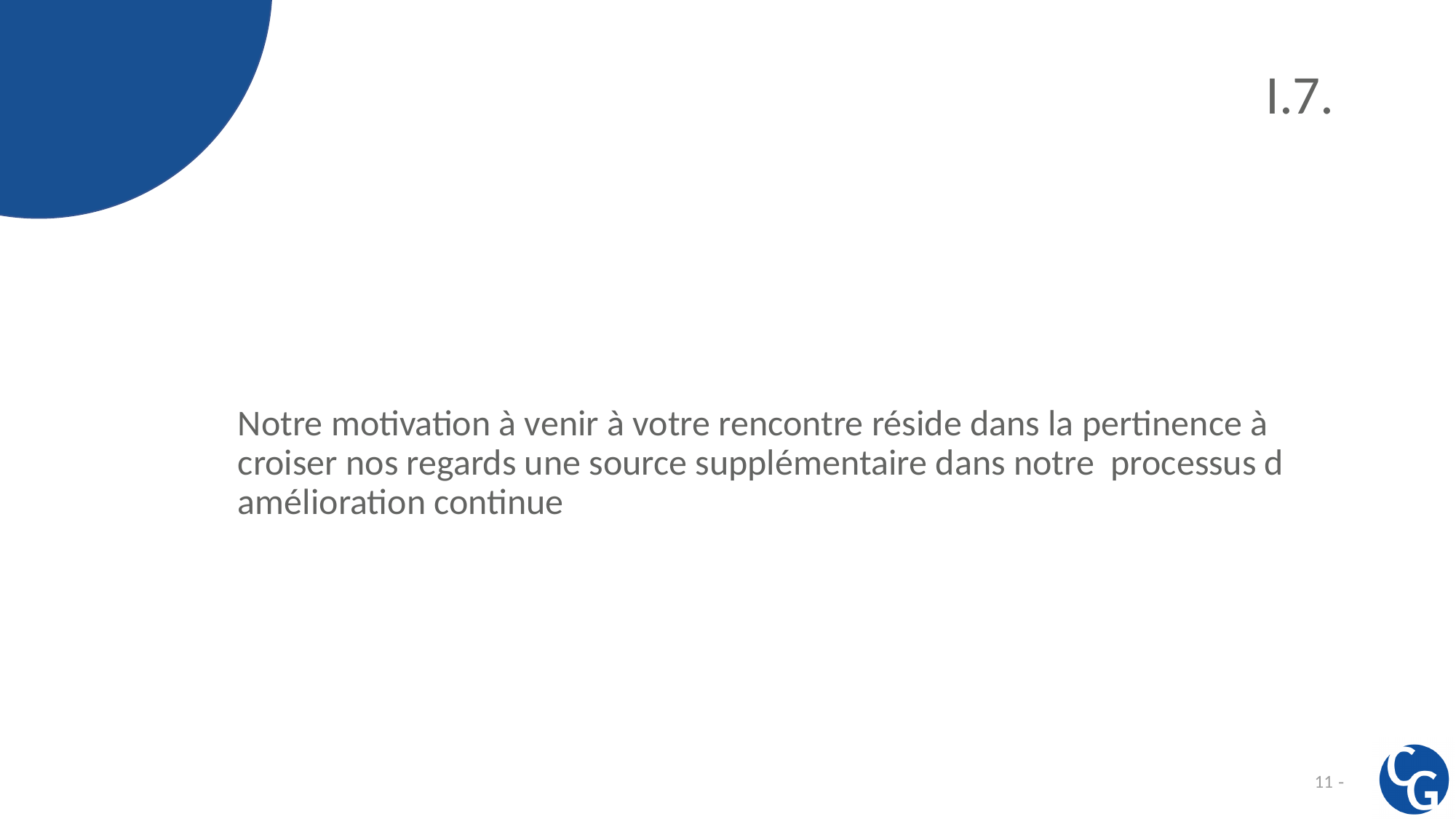

# I.7.

Notre motivation à venir à votre rencontre réside dans la pertinence à croiser nos regards une source supplémentaire dans notre  processus d amélioration continue
11 -